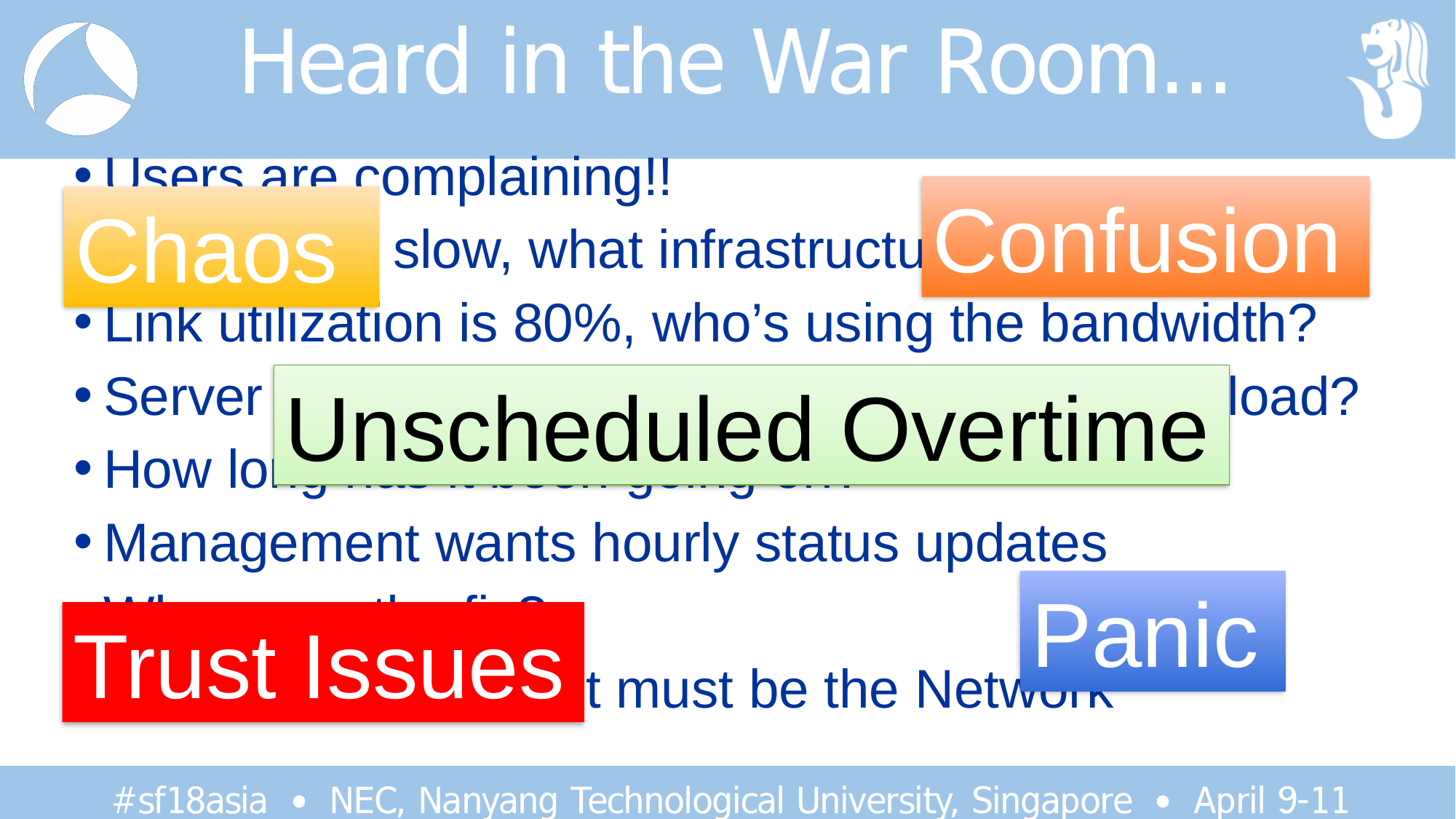

# Heard in the War Room…
Users are complaining!!
App ABC is slow, what infrastructure does it use?
Link utilization is 80%, who’s using the bandwidth?
Server utilization is 85%, who’s generating the load?
How long has it been going on?
Management wants hourly status updates
Who owns the fix?
My area looks fine, it must be the Network
Confusion
Chaos
Unscheduled Overtime
Panic
Trust Issues